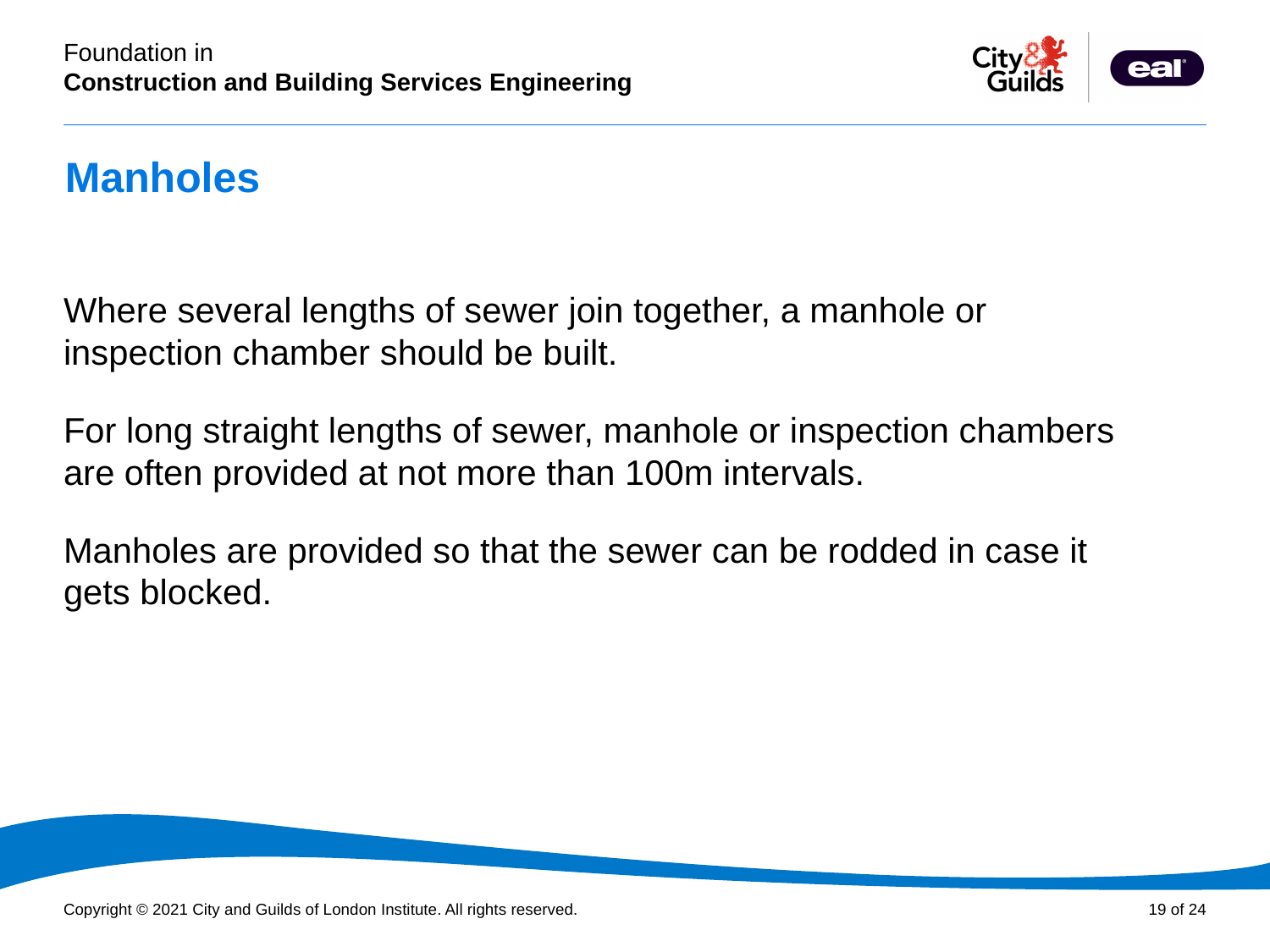

# Manholes

Where several lengths of sewer join together, a manhole or inspection chamber should be built.
For long straight lengths of sewer, manhole or inspection chambers are often provided at not more than 100m intervals.
Manholes are provided so that the sewer can be rodded in case it gets blocked.